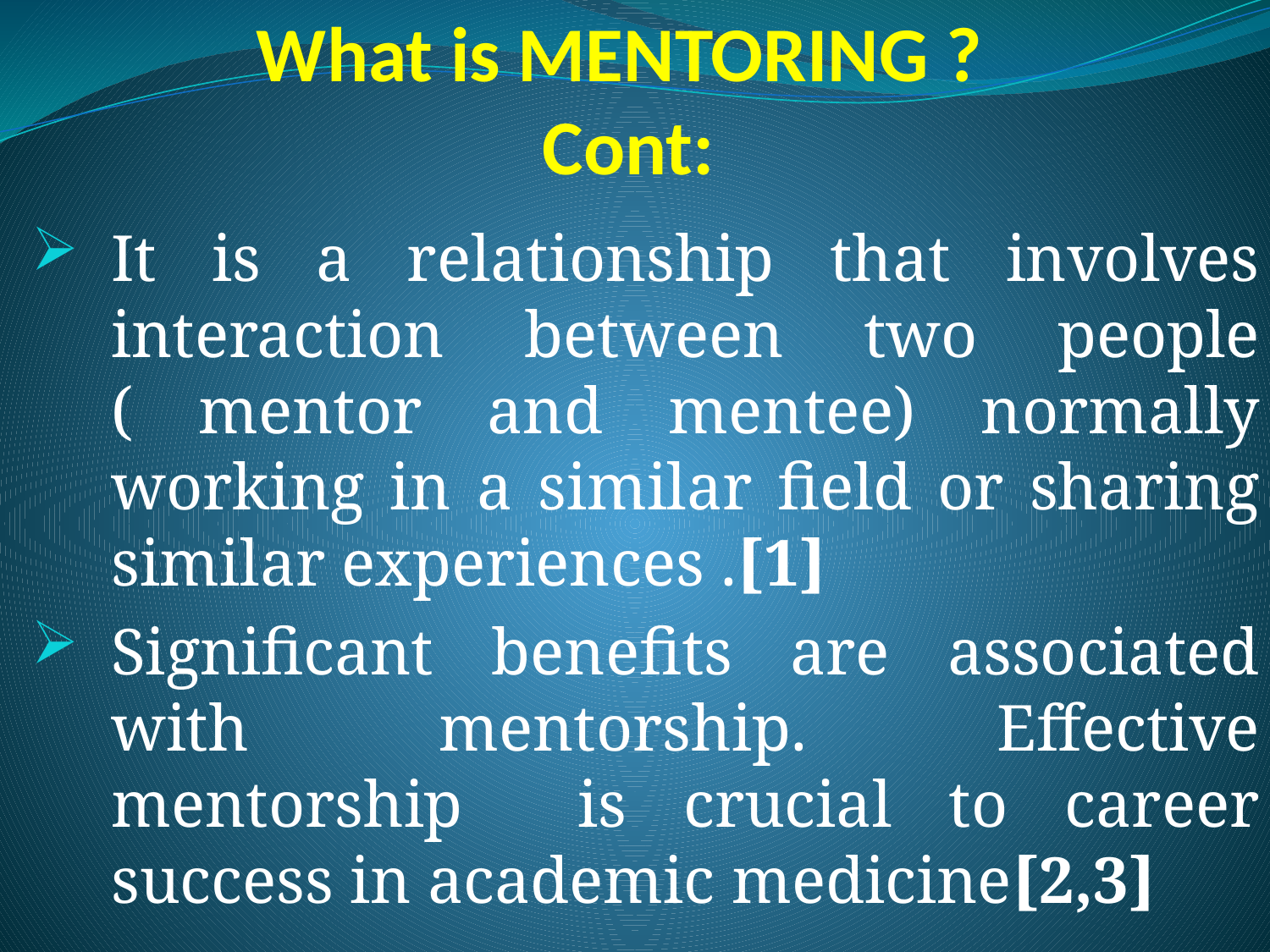

# What is MENTORING ? Cont:
It is a relationship that involves interaction between two people ( mentor and mentee) normally working in a similar field or sharing similar experiences .[1]
Significant benefits are associated with mentorship. Effective mentorship  is crucial to career success in academic medicine[2,3]